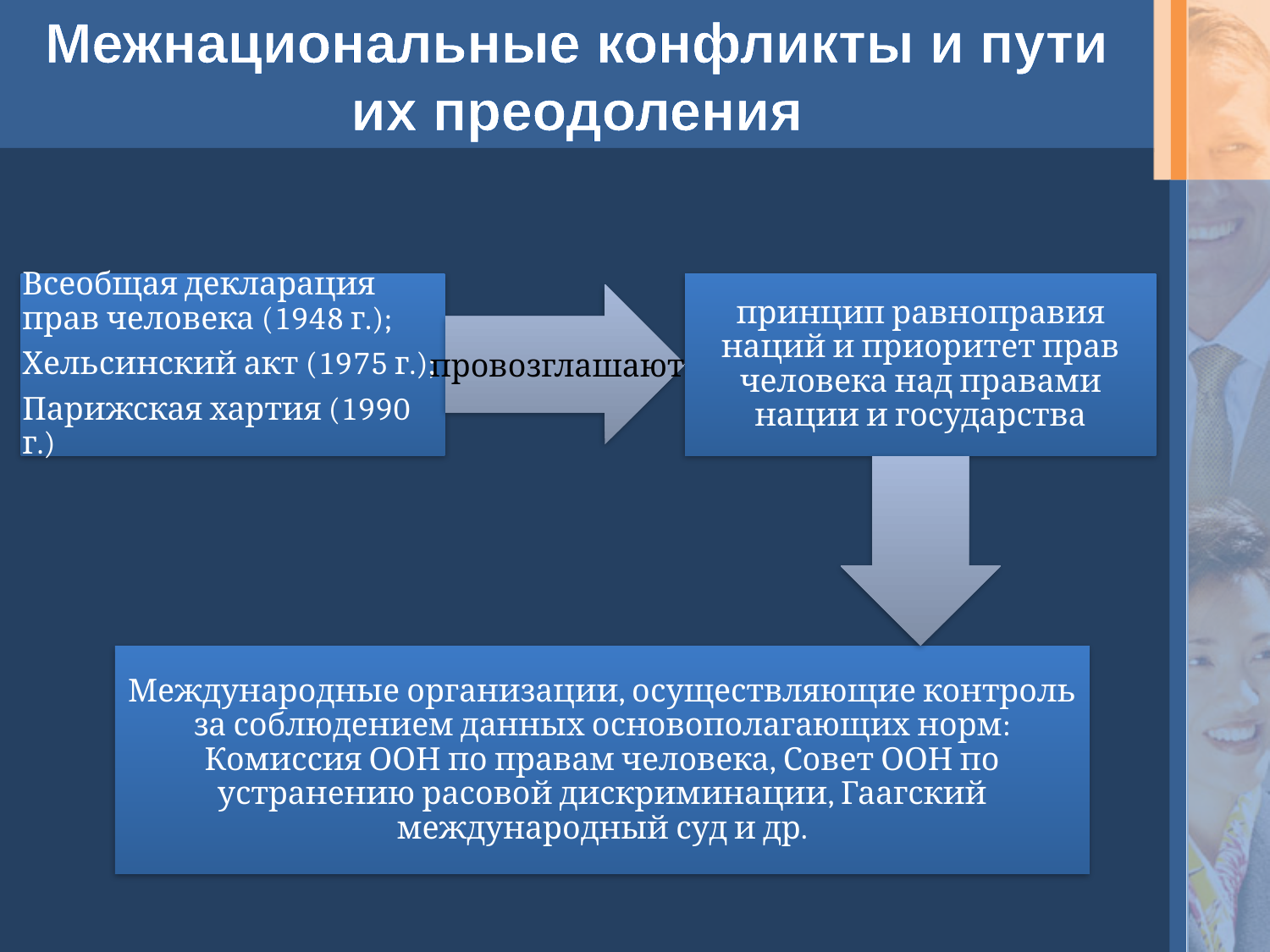

# Межнациональные конфликты и пути их преодоления

Всеобщая декларация прав человека (1948 г.);
Хельсинский акт (1975 г.);
Парижская хартия (1990 г.)

принцип равноправия наций и приоритет прав человека над правами нации и государства

провозглашают

Международные организации, осуществляющие контроль за соблюдением данных основополагающих норм: Комиссия ООН по правам человека, Совет ООН по устранению расовой дискриминации, Гаагский международный суд и др.